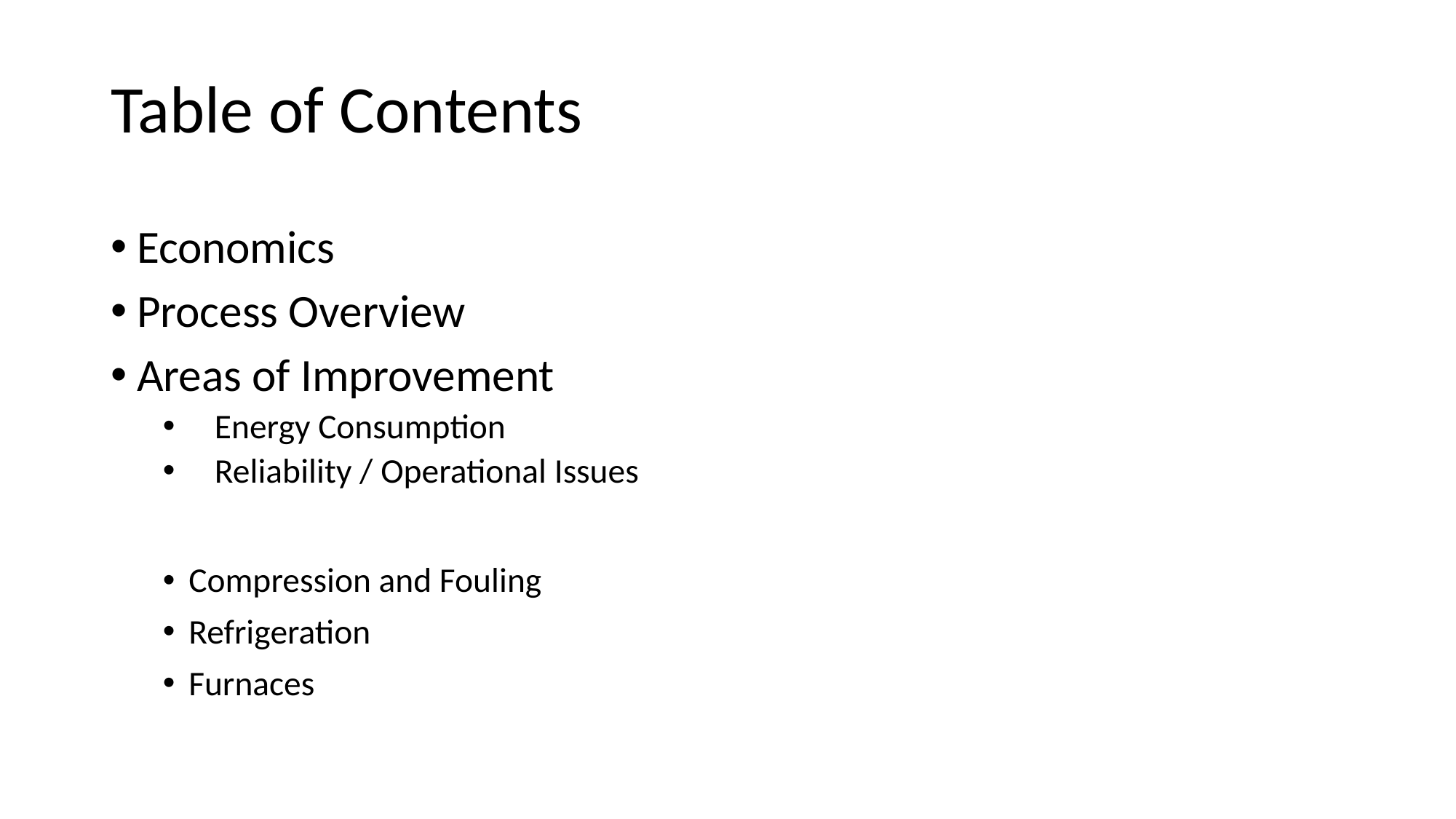

# Table of Contents
Economics
Process Overview
Areas of Improvement
Energy Consumption
Reliability / Operational Issues

Compression and Fouling
Refrigeration
Furnaces